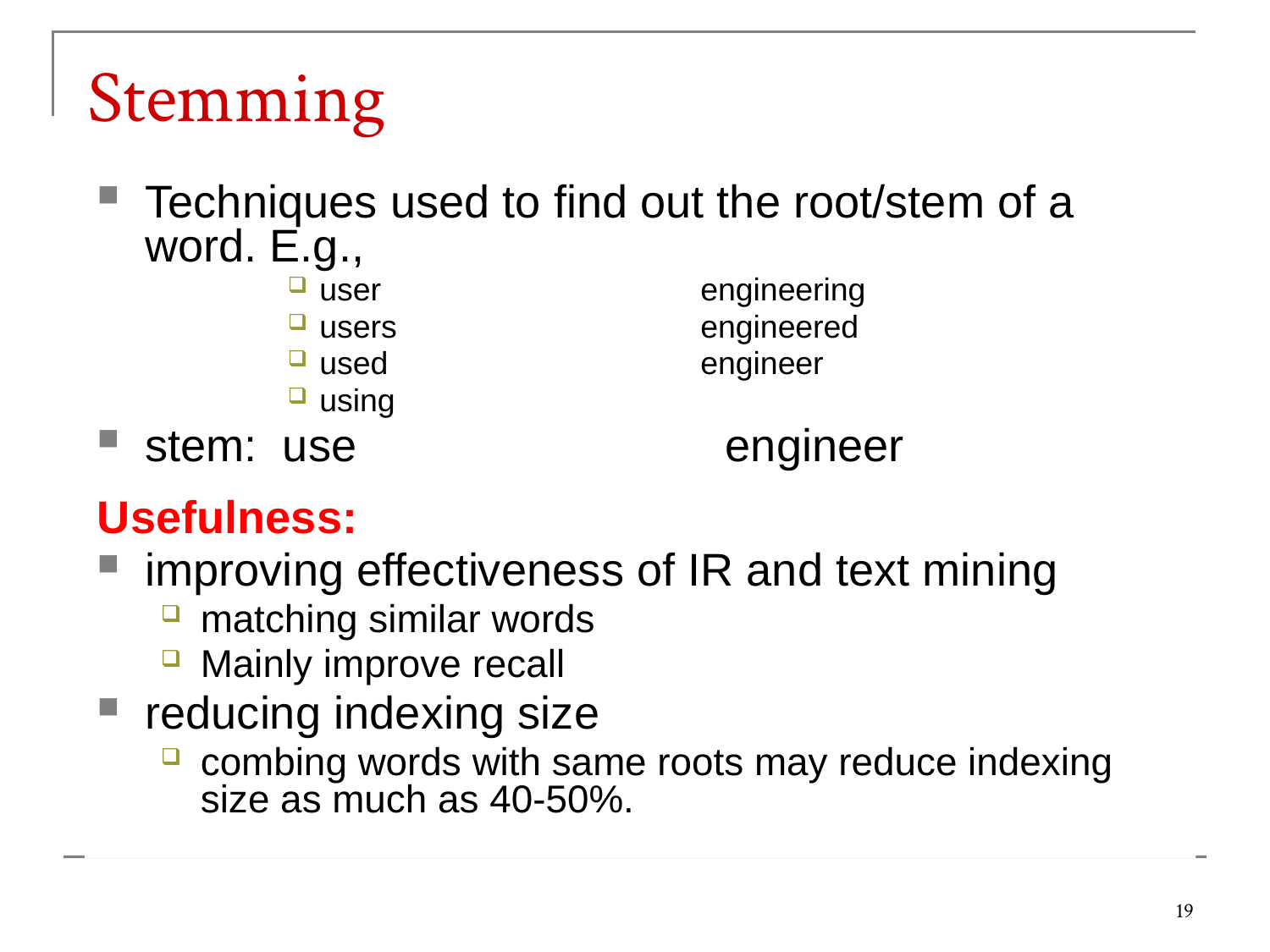

# Stemming
Techniques used to find out the root/stem of a word. E.g.,
user            		engineering
users            		engineered
used                  	 	engineer
using
stem:  use                             engineer
Usefulness:
improving effectiveness of IR and text mining
matching similar words
Mainly improve recall
reducing indexing size
combing words with same roots may reduce indexing size as much as 40-50%.
19